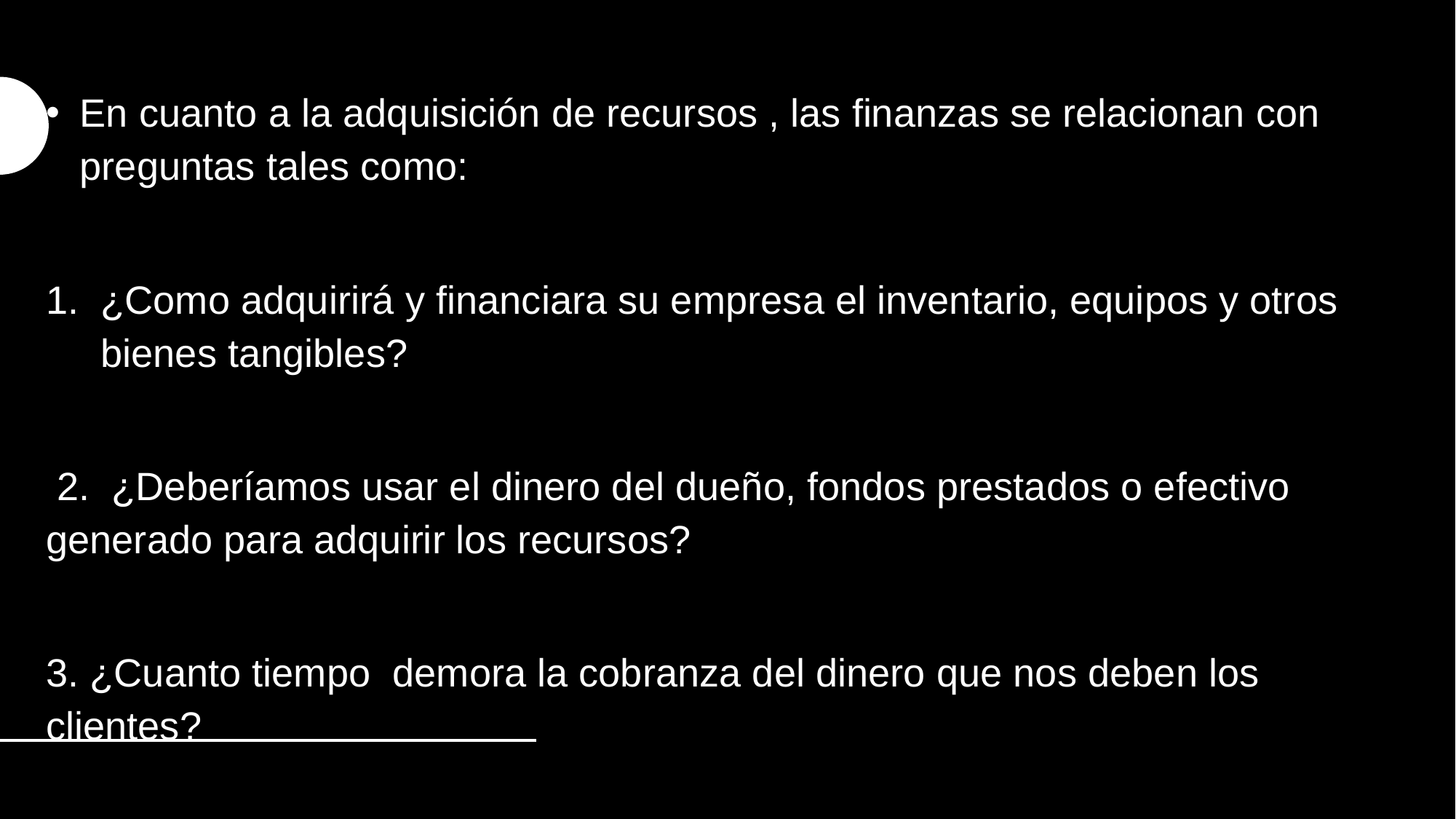

En cuanto a la adquisición de recursos , las finanzas se relacionan con preguntas tales como:

¿Como adquirirá y financiara su empresa el inventario, equipos y otros bienes tangibles?

 2.  ¿Deberíamos usar el dinero del dueño, fondos prestados o efectivo generado para adquirir los recursos?

3. ¿Cuanto tiempo  demora la cobranza del dinero que nos deben los clientes?